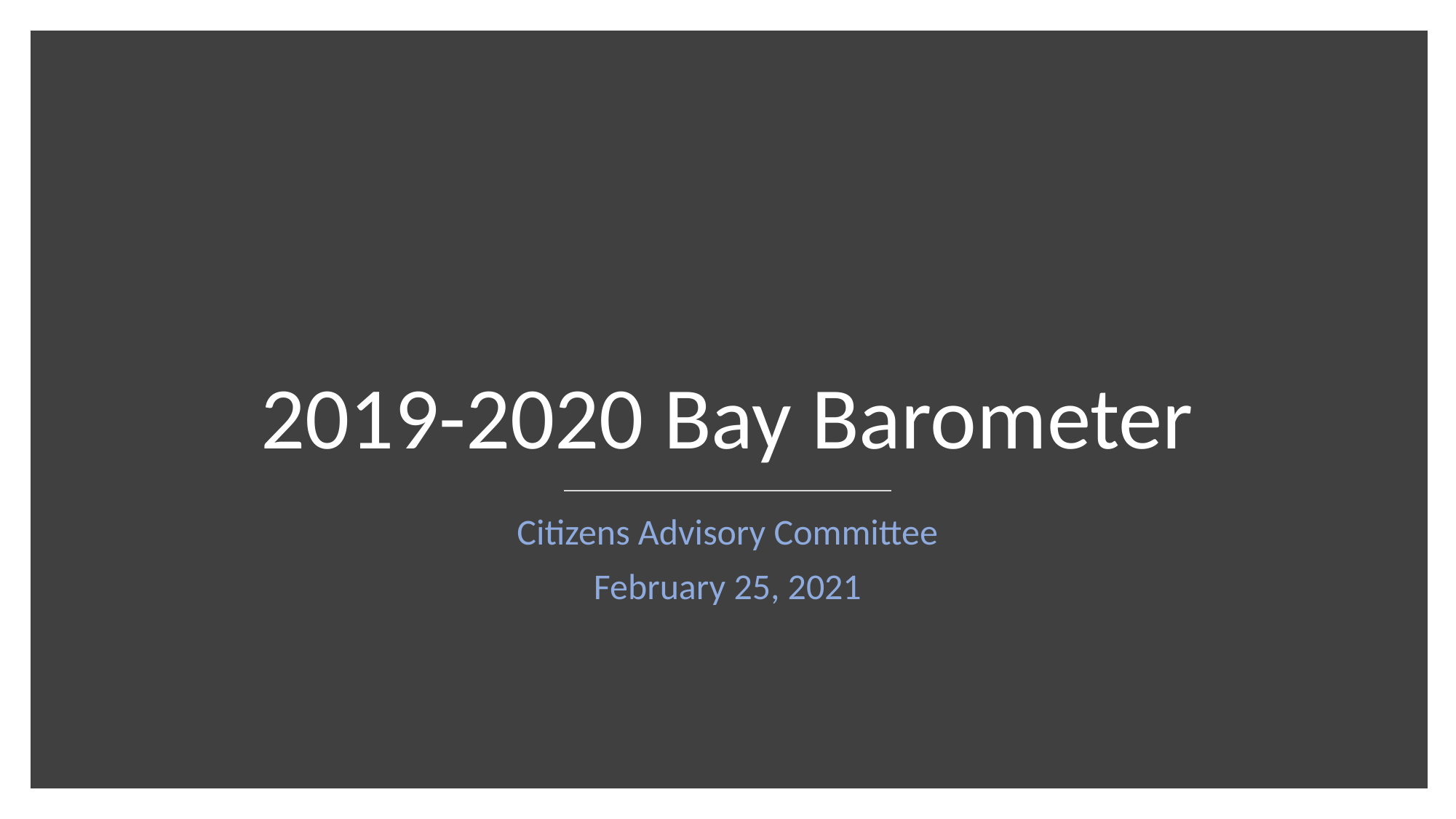

# 2019-2020 Bay Barometer
Citizens Advisory Committee
February 25, 2021